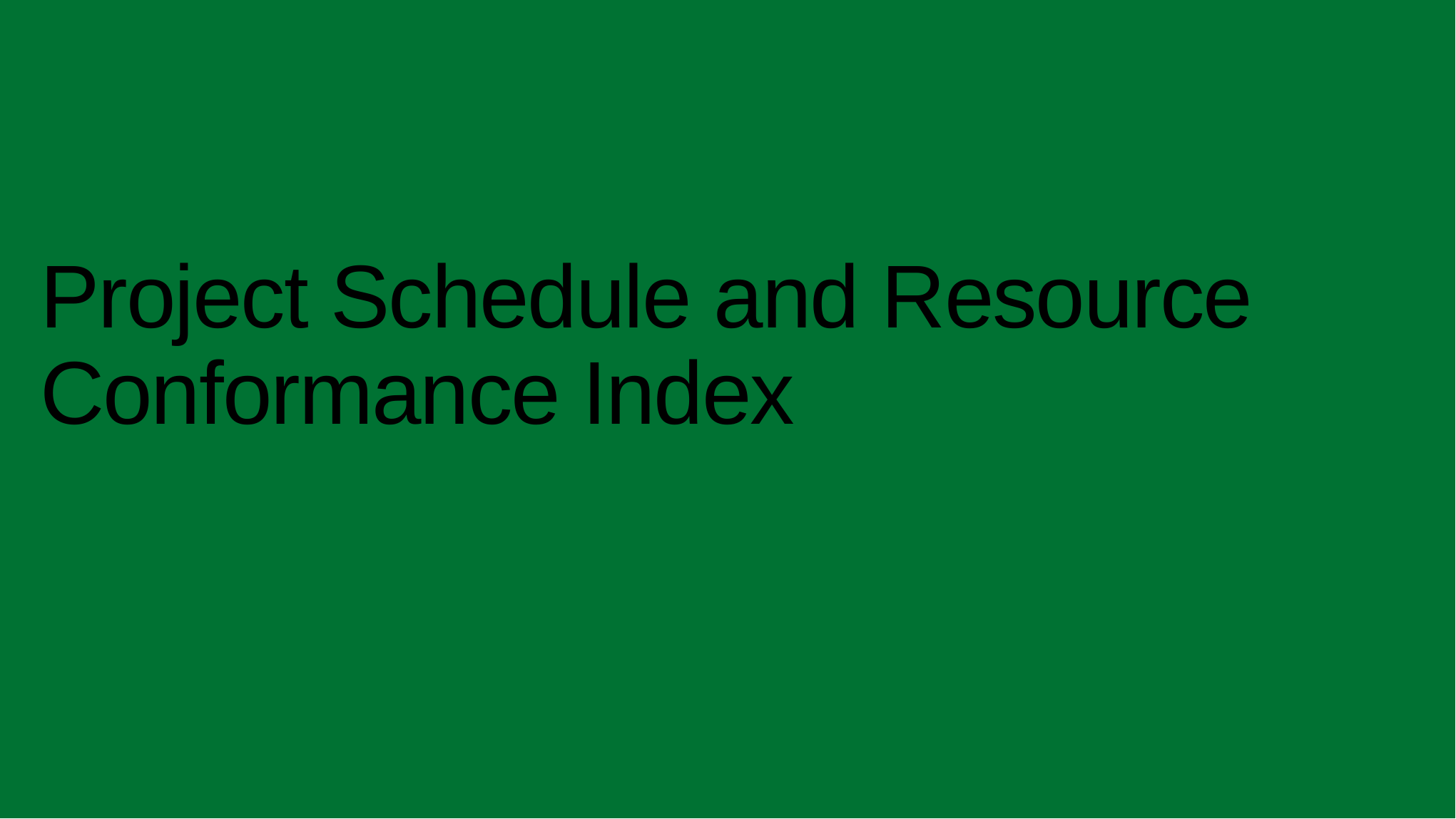

# Project Schedule and Resource Conformance Index